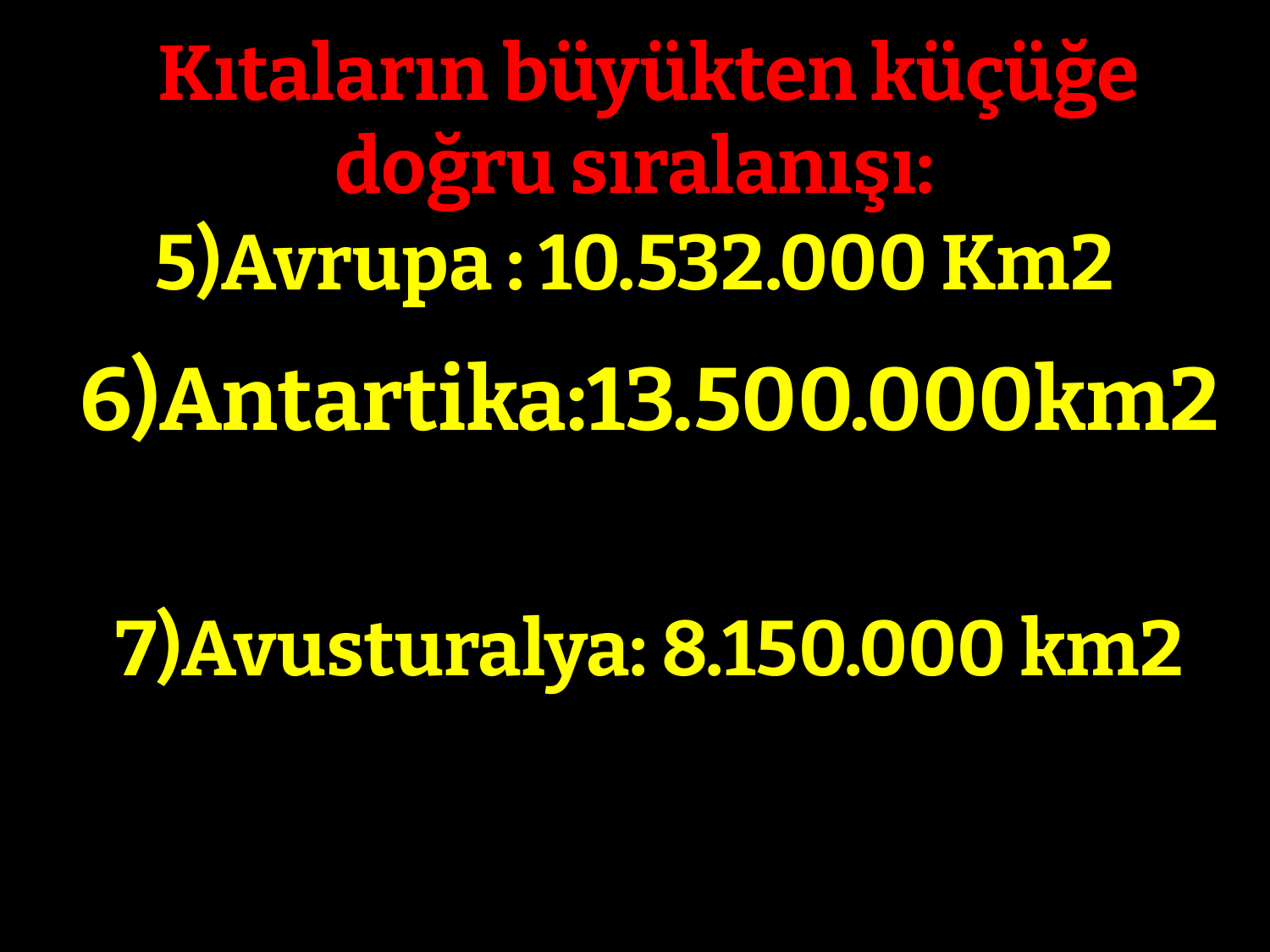

Kıtaların büyükten küçüğe doğru sıralanışı:
5)Avrupa : 10.532.000 Km2
#
6)Antartika:13.500.000km2
7)Avusturalya: 8.150.000 km2